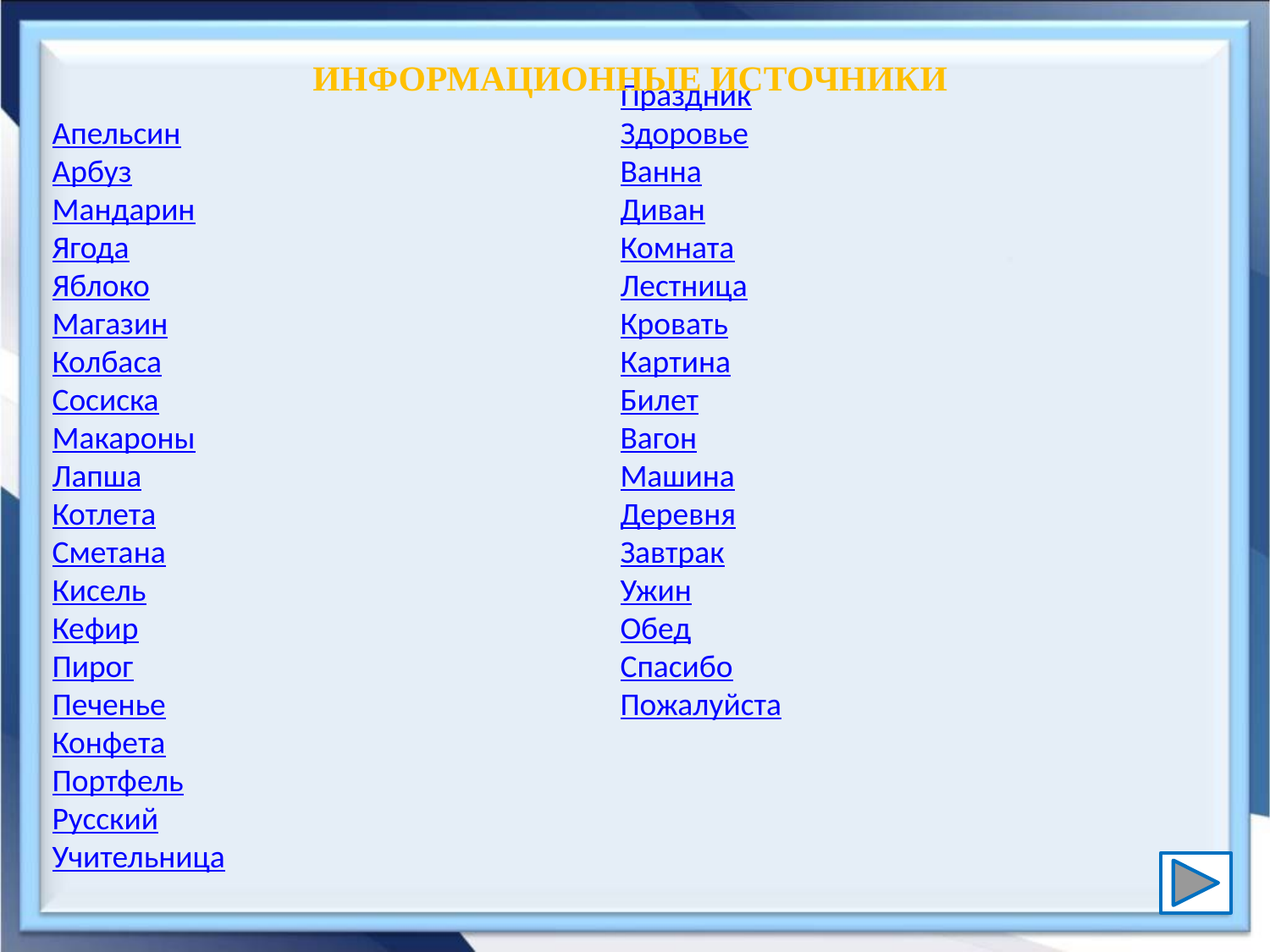

Апельсин
Арбуз
Мандарин
Ягода
Яблоко
Магазин
Колбаса
Сосиска
Макароны
Лапша
Котлета
Сметана
Кисель
Кефир
Пирог
Печенье
Конфета
Портфель
Русский
Учительница

Праздник
Здоровье
Ванна
Диван
Комната
Лестница
Кровать
Картина
Билет
Вагон
Машина
Деревня
Завтрак
Ужин
Обед
Спасибо
Пожалуйста

ИНФОРМАЦИОННЫЕ ИСТОЧНИКИ